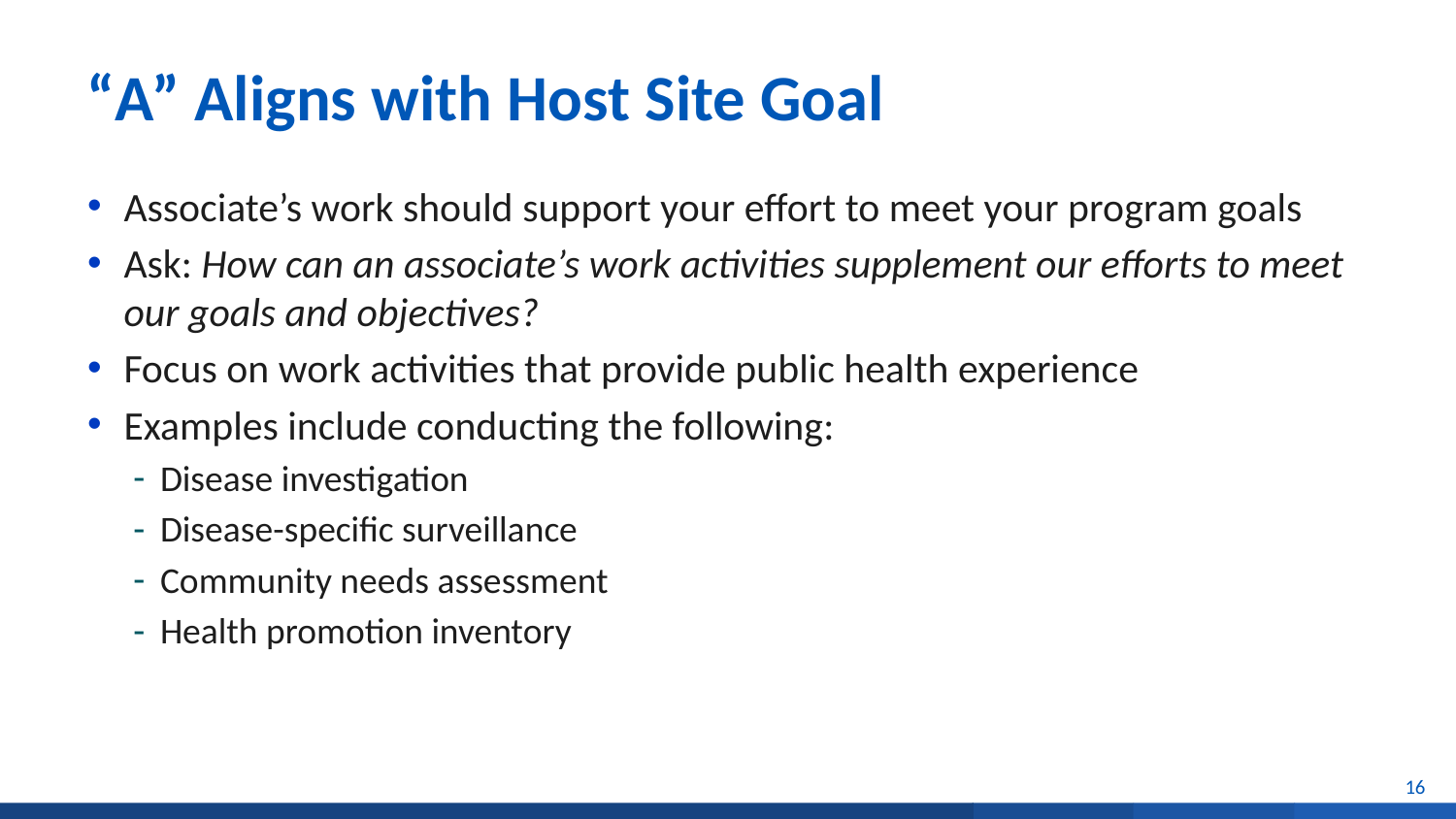

# “A” Aligns with Host Site Goal
Associate’s work should support your effort to meet your program goals
Ask: How can an associate’s work activities supplement our efforts to meet our goals and objectives?
Focus on work activities that provide public health experience
Examples include conducting the following:
Disease investigation
Disease-specific surveillance
Community needs assessment
Health promotion inventory
16